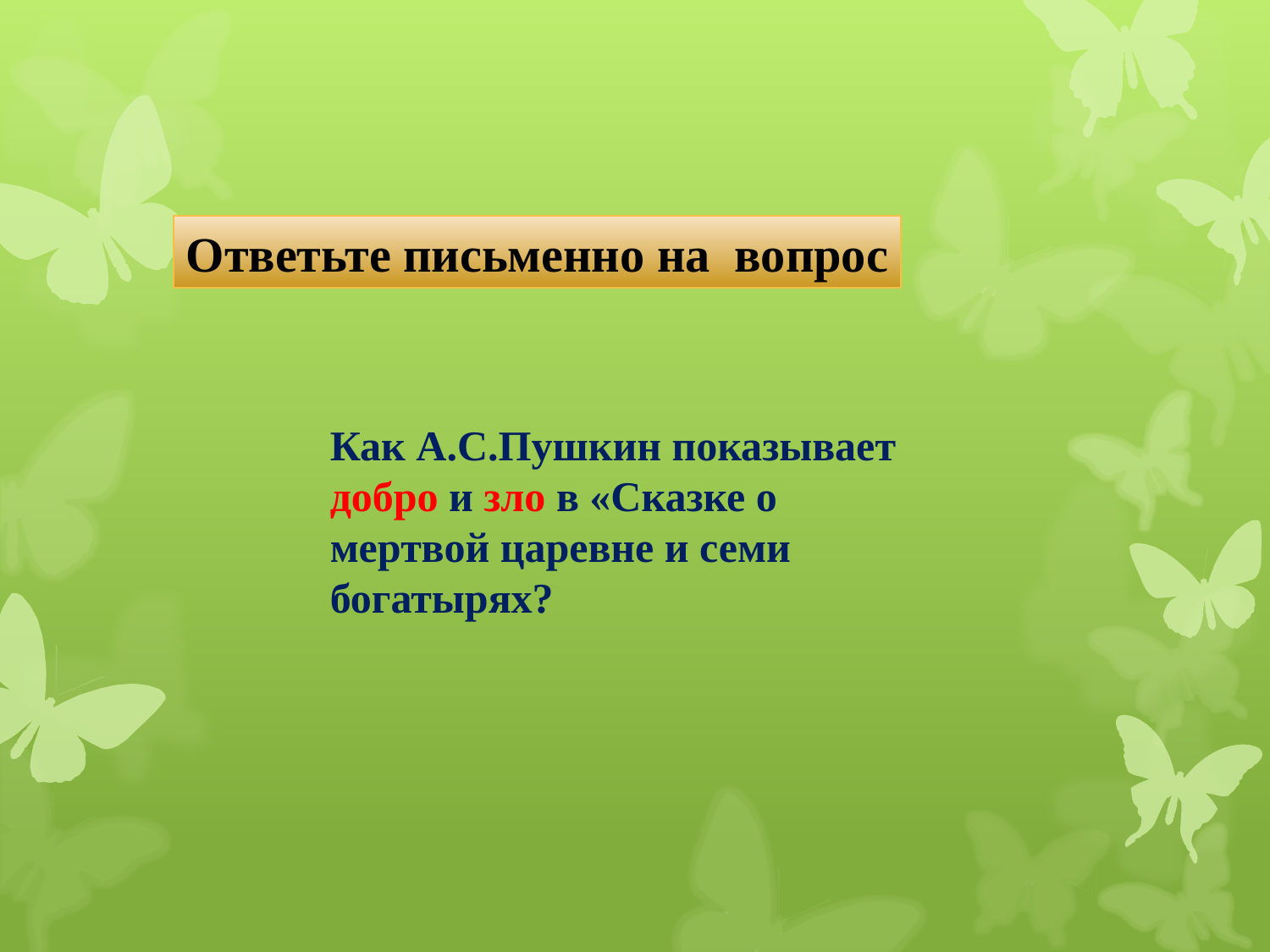

Ответьте письменно на  вопрос
Как А.С.Пушкин показывает добро и зло в «Сказке о мертвой царевне и семи богатырях?